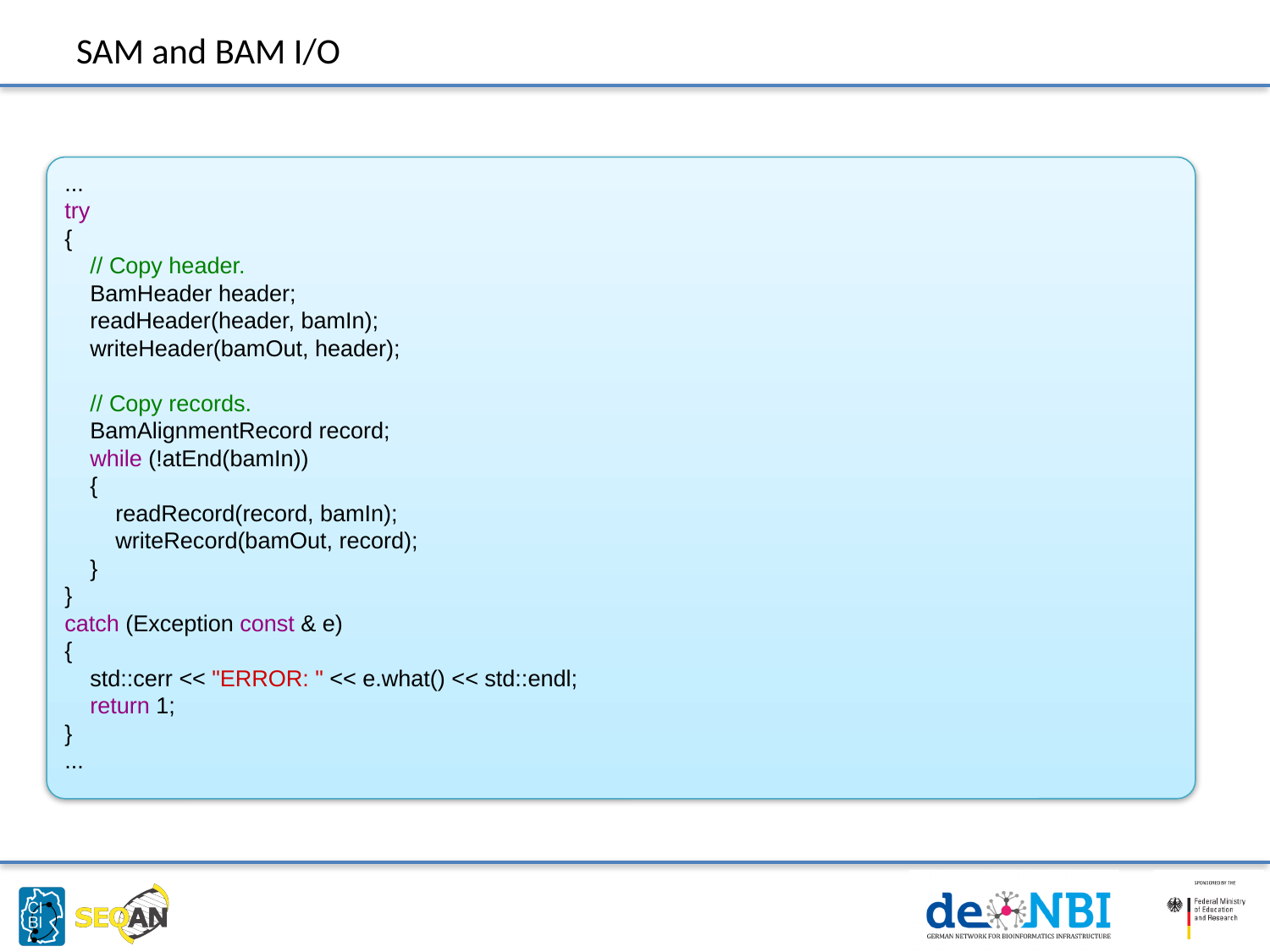

# SAM and BAM I/O
...
try
{
    // Copy header.
    BamHeader header;
    readHeader(header, bamIn);
    writeHeader(bamOut, header);

    // Copy records.
    BamAlignmentRecord record;
    while (!atEnd(bamIn))
    {
        readRecord(record, bamIn);
        writeRecord(bamOut, record);
    }
}
catch (Exception const & e)
{
    std::cerr << "ERROR: " << e.what() << std::endl;
    return 1;
}
...